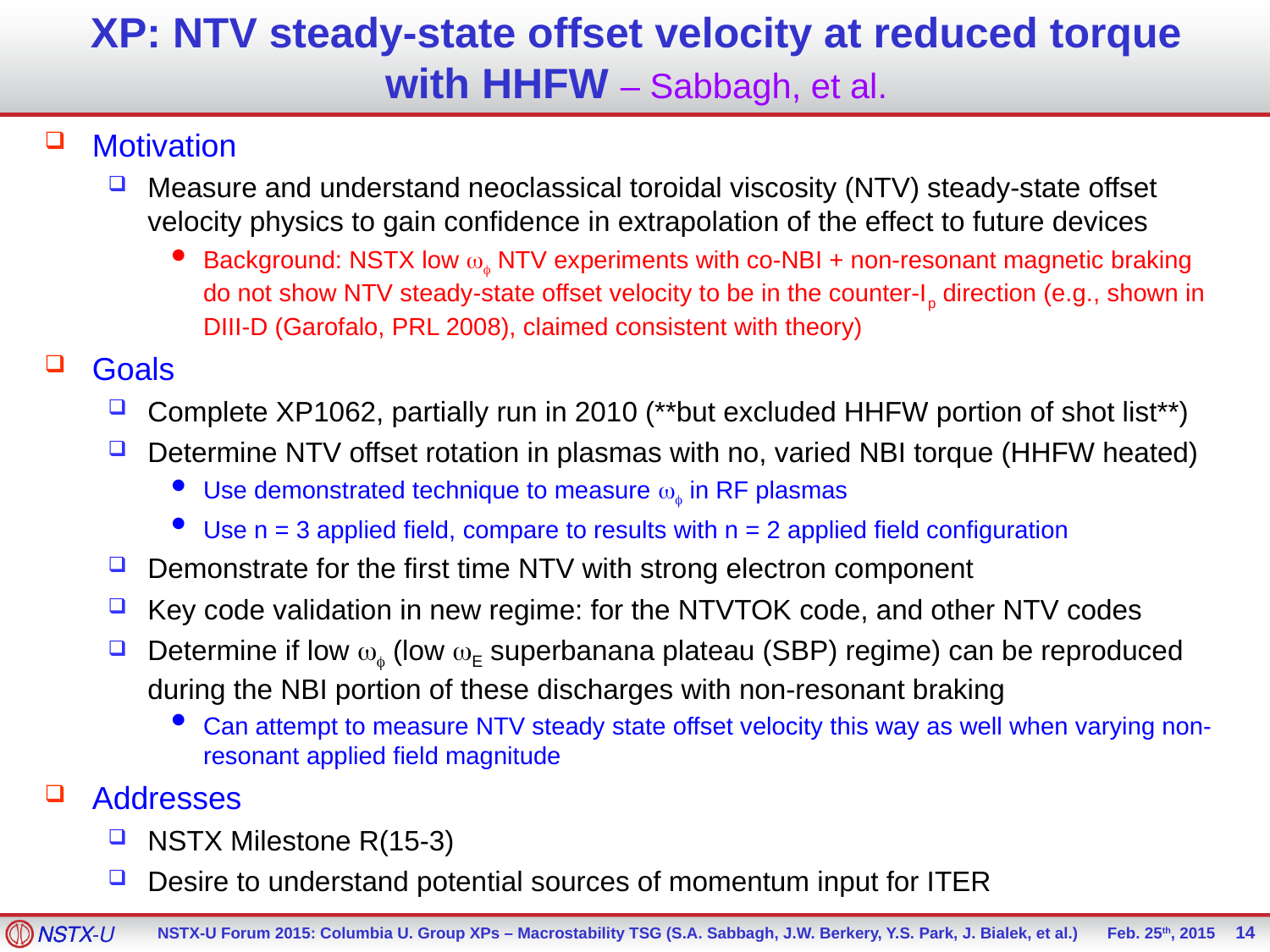

# XP: NTV steady-state offset velocity at reduced torque with HHFW – Sabbagh, et al.
Motivation
Measure and understand neoclassical toroidal viscosity (NTV) steady-state offset velocity physics to gain confidence in extrapolation of the effect to future devices
Background: NSTX low ωφ NTV experiments with co-NBI + non-resonant magnetic braking do not show NTV steady-state offset velocity to be in the counter-Ip direction (e.g., shown in DIII-D (Garofalo, PRL 2008), claimed consistent with theory)
Goals
Complete XP1062, partially run in 2010 (**but excluded HHFW portion of shot list**)
Determine NTV offset rotation in plasmas with no, varied NBI torque (HHFW heated)
Use demonstrated technique to measure ωφ in RF plasmas
Use n = 3 applied field, compare to results with n = 2 applied field configuration
Demonstrate for the first time NTV with strong electron component
Key code validation in new regime: for the NTVTOK code, and other NTV codes
Determine if low ωφ (low ωE superbanana plateau (SBP) regime) can be reproduced during the NBI portion of these discharges with non-resonant braking
Can attempt to measure NTV steady state offset velocity this way as well when varying non-resonant applied field magnitude
Addresses
NSTX Milestone R(15-3)
Desire to understand potential sources of momentum input for ITER
14